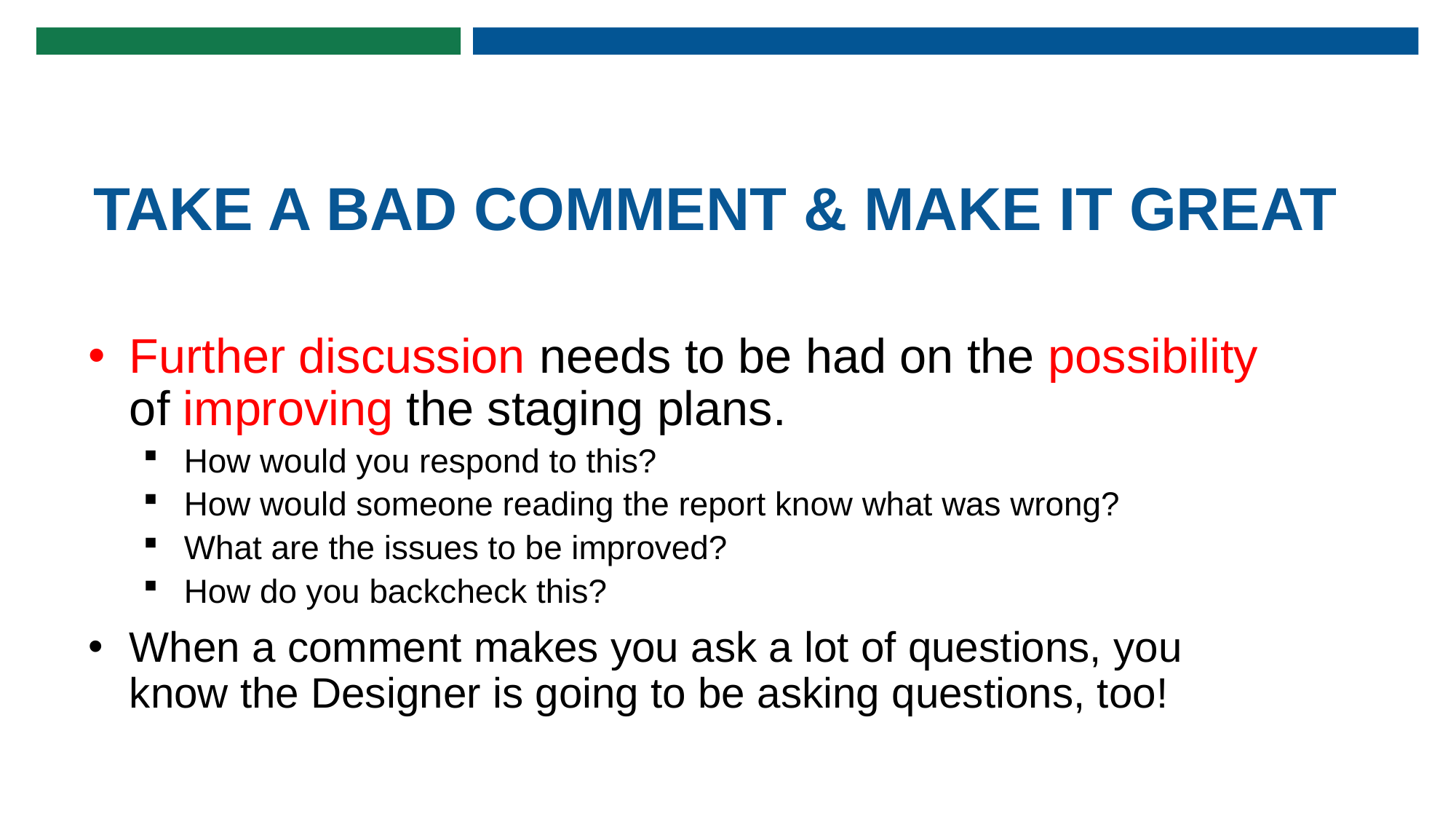

# TAKE A BAD COMMENT & MAKE IT GREAT
Further discussion needs to be had on the possibility of improving the staging plans.
How would you respond to this?
How would someone reading the report know what was wrong?
What are the issues to be improved?
How do you backcheck this?
When a comment makes you ask a lot of questions, you know the Designer is going to be asking questions, too!